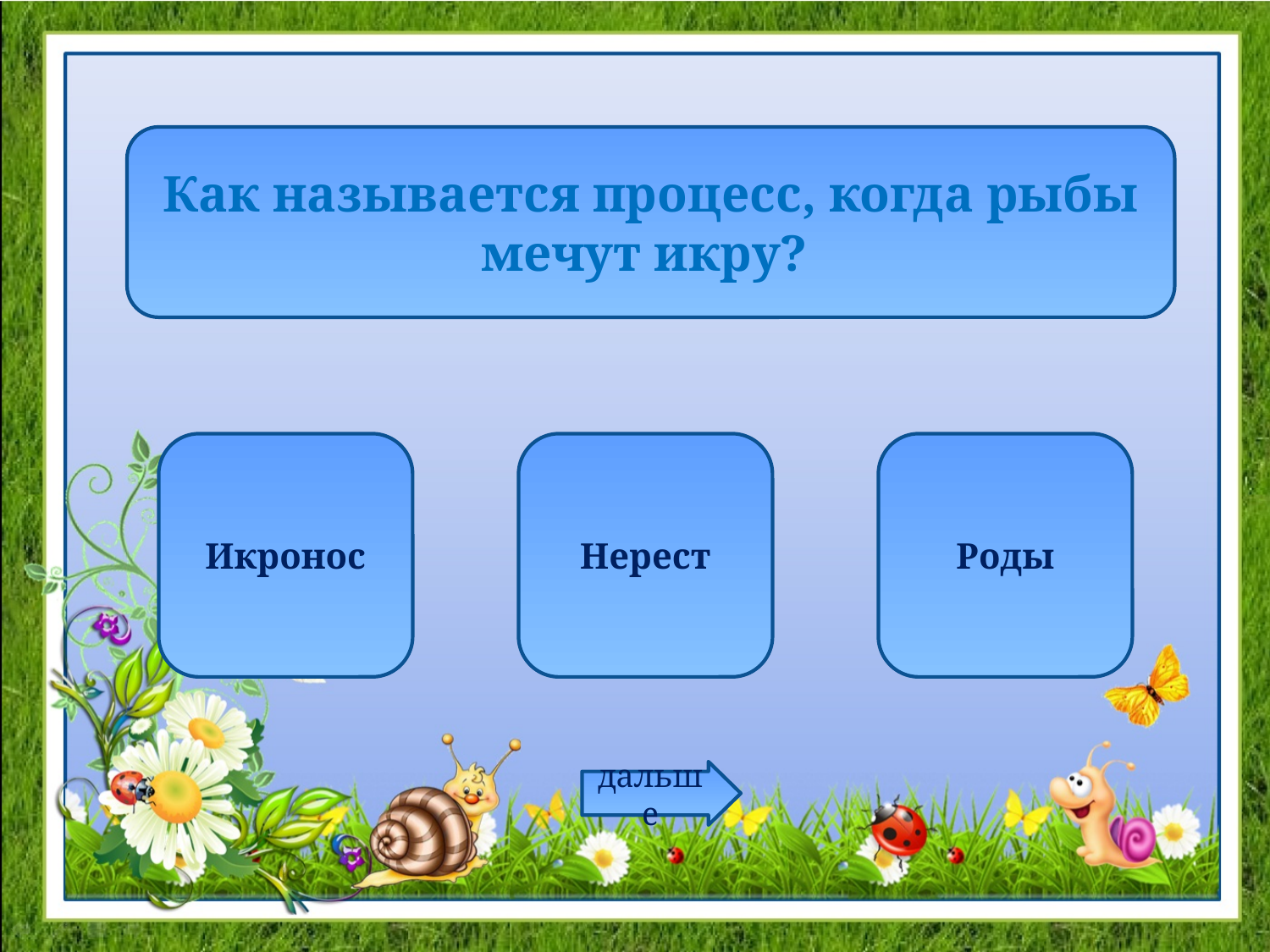

Как называется процесс, когда рыбы мечут икру?
Икронос
Нерест
Роды
дальше